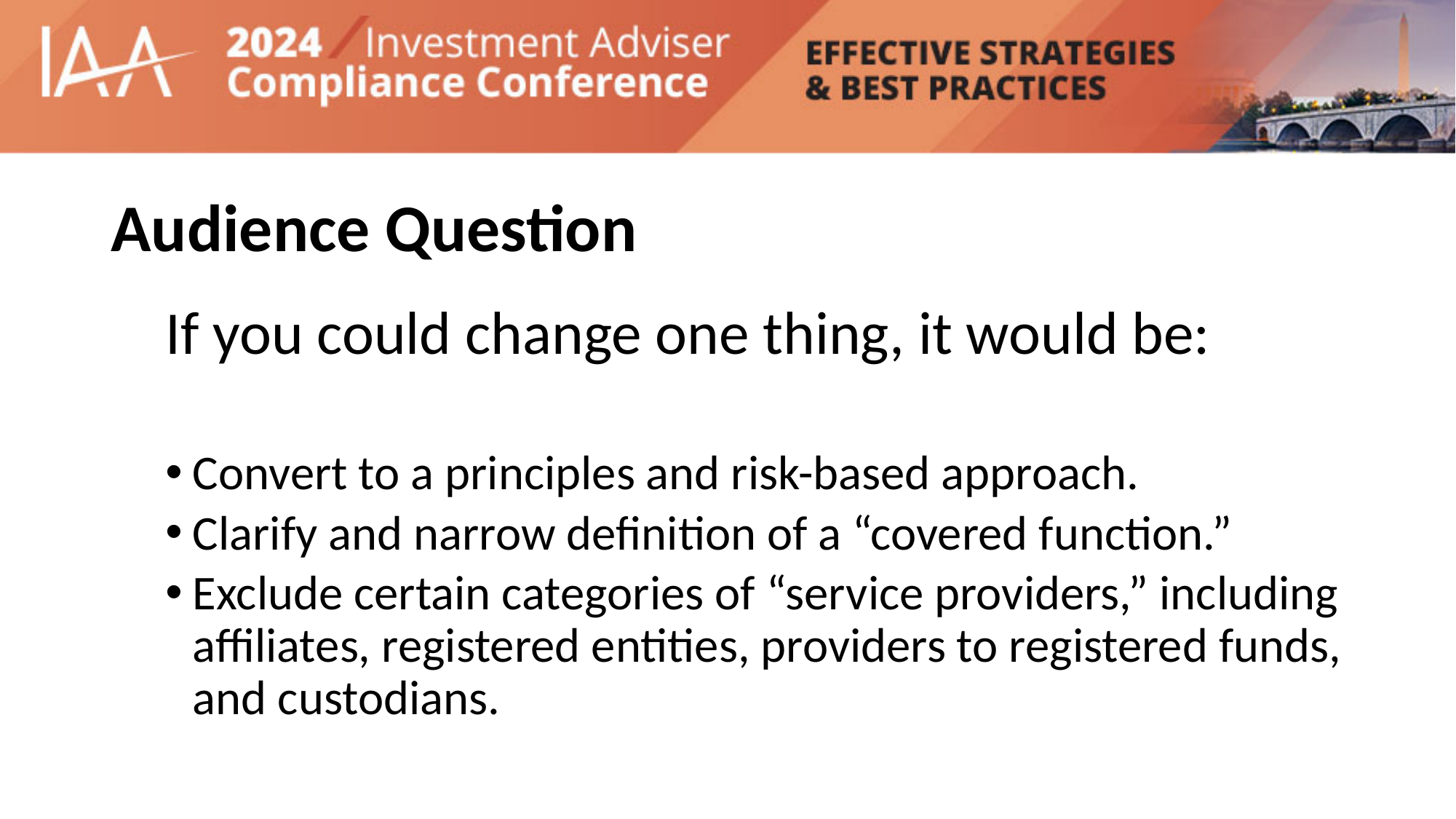

# Audience Question
If you could change one thing, it would be:

Convert to a principles and risk-based approach.
Clarify and narrow definition of a “covered function.”
Exclude certain categories of “service providers,” including affiliates, registered entities, providers to registered funds, and custodians.